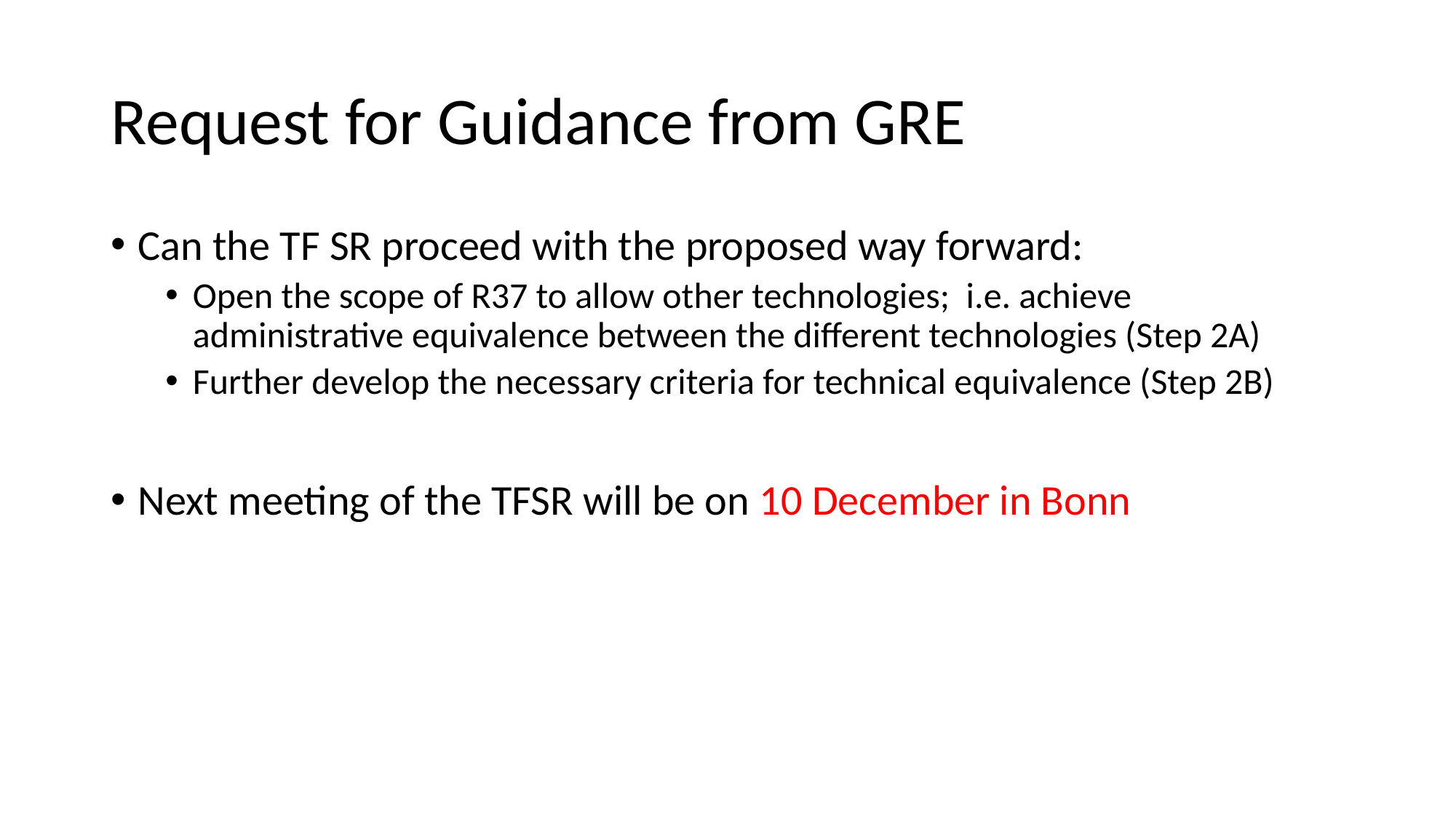

# Request for Guidance from GRE
Can the TF SR proceed with the proposed way forward:
Open the scope of R37 to allow other technologies;  i.e. achieve administrative equivalence between the different technologies (Step 2A)
Further develop the necessary criteria for technical equivalence (Step 2B)

Next meeting of the TFSR will be on 10 December in Bonn